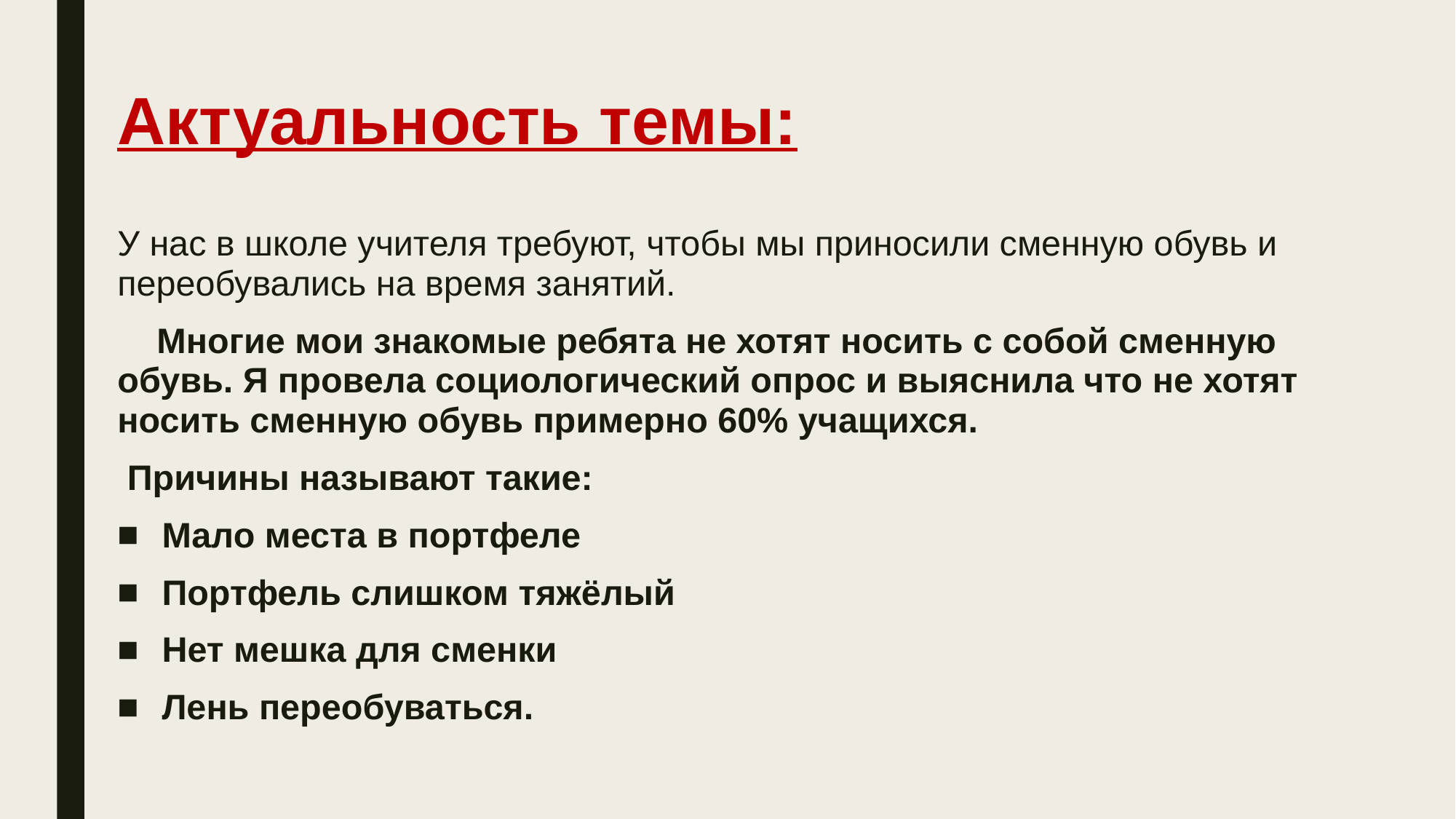

# Актуальность темы:
У нас в школе учителя требуют, чтобы мы приносили сменную обувь и переобувались на время занятий.
    Многие мои знакомые ребята не хотят носить с собой сменную обувь. Я провела социологический опрос и выяснила что не хотят носить сменную обувь примерно 60% учащихся.
 Причины называют такие:
Мало места в портфеле
Портфель слишком тяжёлый
Нет мешка для сменки
Лень переобуваться.